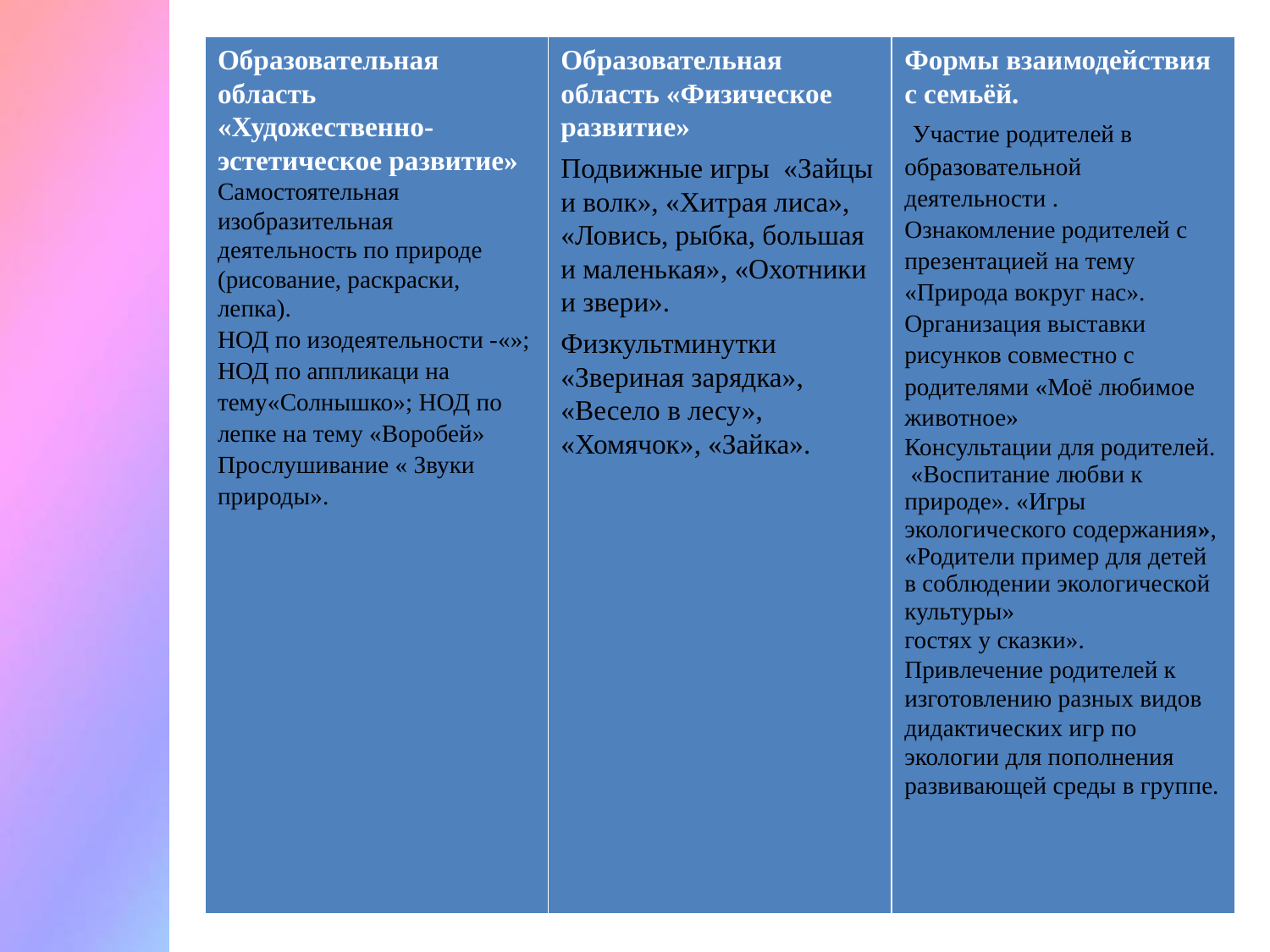

| Образовательная область «Художественно-эстетическое развитие» Самостоятельная изобразительная деятельность по природе (рисование, раскраски, лепка). НОД по изодеятельности -«»; НОД по аппликаци на тему«Солнышко»; НОД по лепке на тему «Воробей»  Прослушивание « Звуки природы». | Образовательная область «Физическое развитие» Подвижные игры «Зайцы и волк», «Хитрая лиса», «Ловись, рыбка, большая и маленькая», «Охотники и звери». Физкультминутки «Звериная зарядка», «Весело в лесу», «Хомячок», «Зайка». | Формы взаимодействия с семьёй.  Участие родителей в образовательной деятельности . Ознакомление родителей с презентацией на тему «Природа вокруг нас». Организация выставки рисунков совместно с родителями «Моё любимое животное» Консультации для родителей. «Воспитание любви к природе». «Игры экологического содержания», «Родители пример для детей в соблюдении экологической культуры» гостях у сказки». Привлечение родителей к изготовлению разных видов дидактических игр по экологии для пополнения развивающей среды в группе. |
| --- | --- | --- |